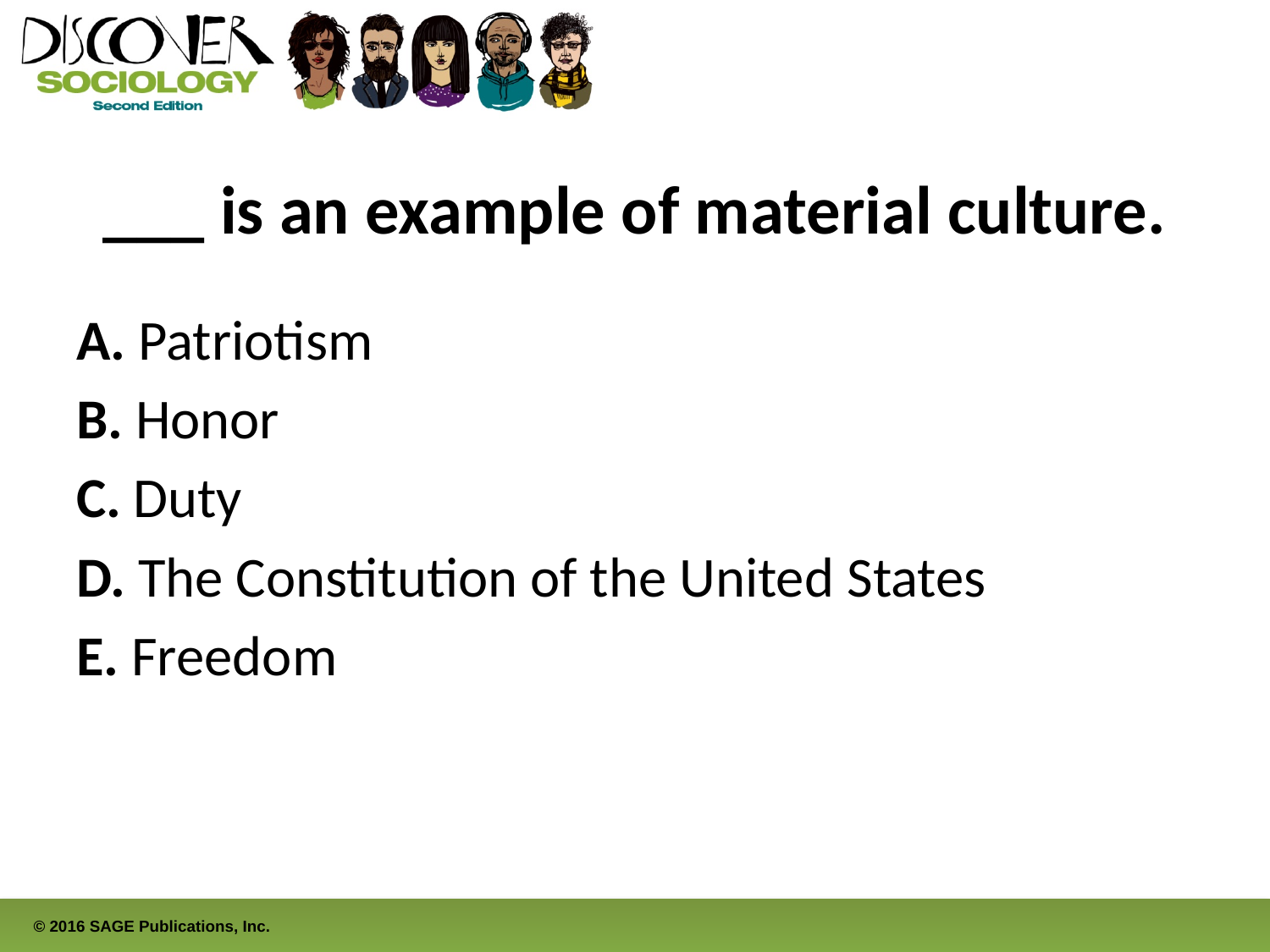

# ___ is an example of material culture.
A. Patriotism
B. Honor
C. Duty
D. The Constitution of the United States
E. Freedom